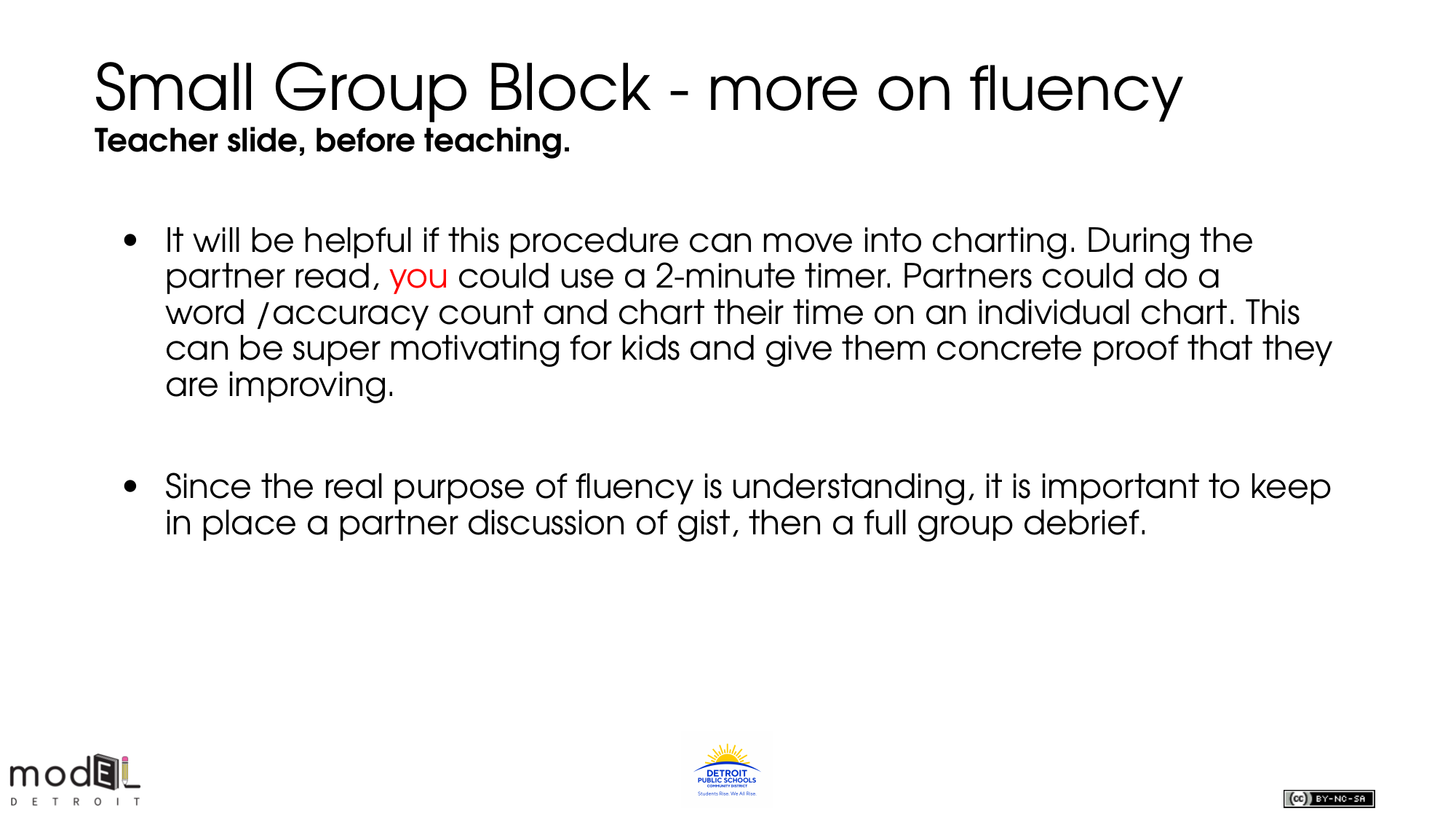

# Small Group Block - more on fluency
Teacher slide, before teaching.
It will be helpful if this procedure can move into charting. During the partner read, you could use a 2-minute timer. Partners could do a word /accuracy count and chart their time on an individual chart. This can be super motivating for kids and give them concrete proof that they are improving.

Since the real purpose of fluency is understanding, it is important to keep in place a partner discussion of gist, then a full group debrief.